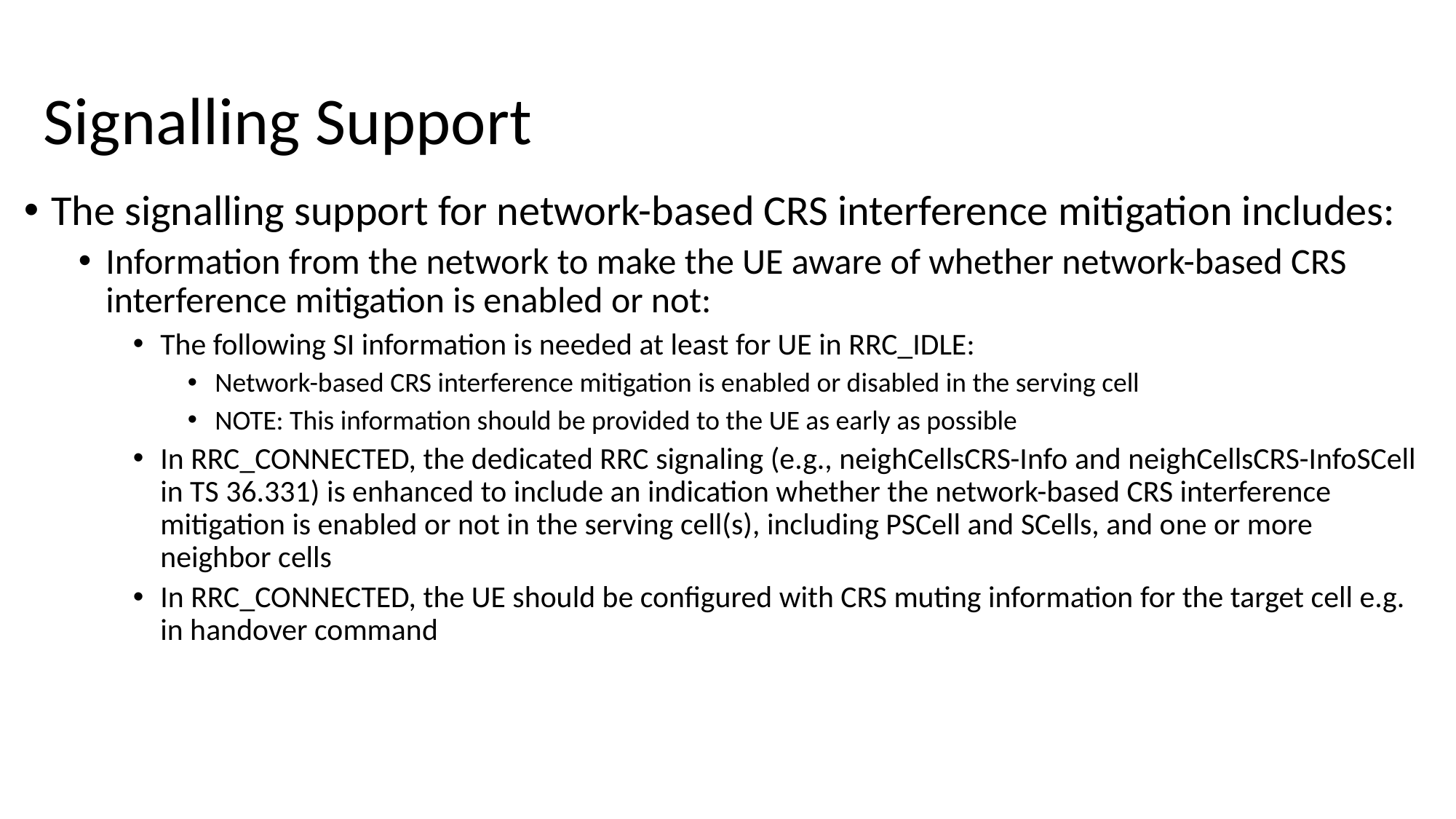

# Signalling Support
The signalling support for network-based CRS interference mitigation includes:
Information from the network to make the UE aware of whether network-based CRS interference mitigation is enabled or not:
The following SI information is needed at least for UE in RRC_IDLE:
Network-based CRS interference mitigation is enabled or disabled in the serving cell
NOTE: This information should be provided to the UE as early as possible
In RRC_CONNECTED, the dedicated RRC signaling (e.g., neighCellsCRS-Info and neighCellsCRS-InfoSCell in TS 36.331) is enhanced to include an indication whether the network-based CRS interference mitigation is enabled or not in the serving cell(s), including PSCell and SCells, and one or more neighbor cells
In RRC_CONNECTED, the UE should be configured with CRS muting information for the target cell e.g. in handover command